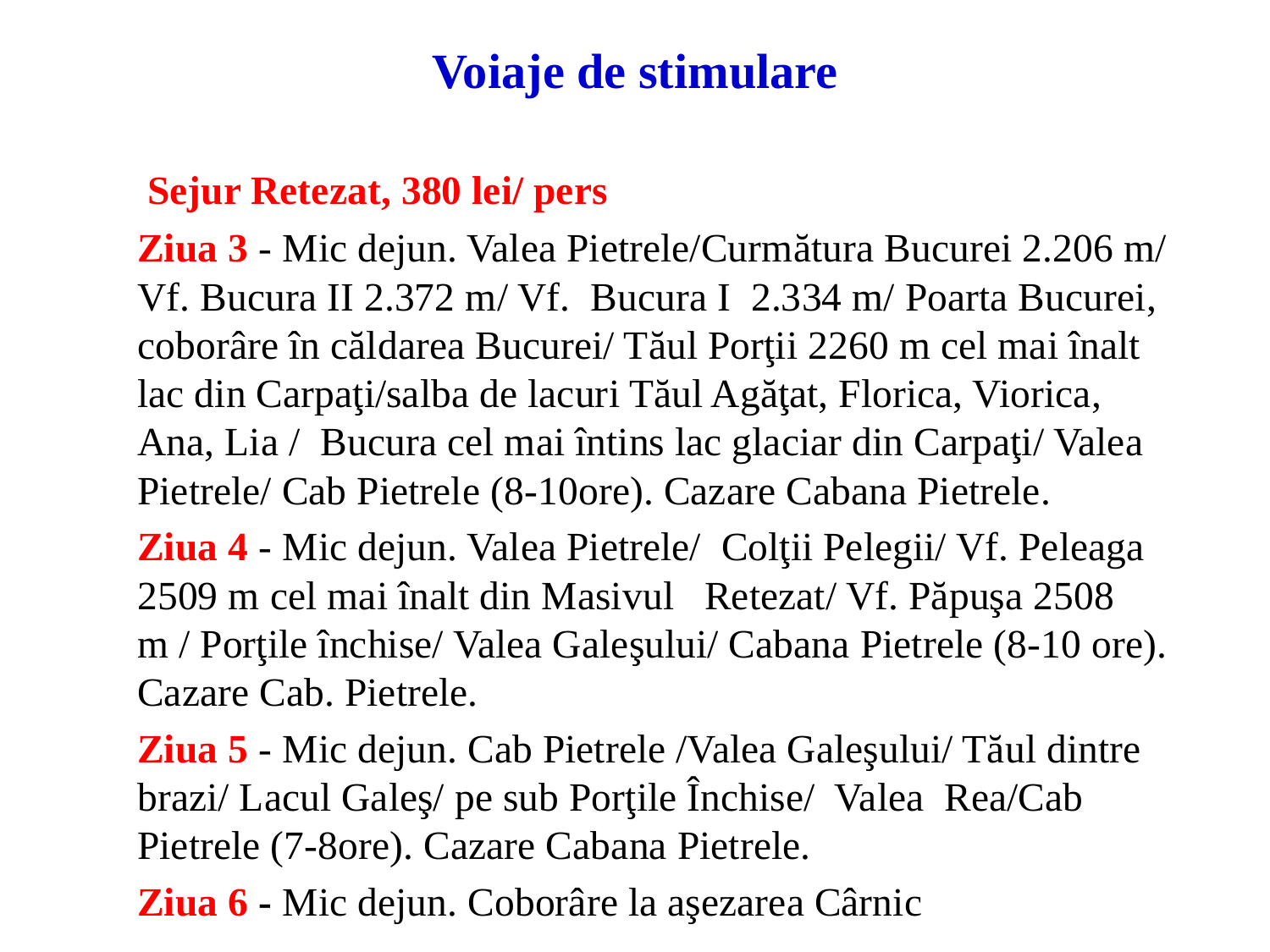

# Voiaje de stimulare
 		 Sejur Retezat, 380 lei/ pers
		Ziua 3 - Mic dejun. Valea Pietrele/Curmătura Bucurei 2.206 m/ Vf. Bucura II 2.372 m/ Vf.  Bucura I  2.334 m/ Poarta Bucurei, coborâre în căldarea Bucurei/ Tăul Porţii 2260 m cel mai înalt lac din Carpaţi/salba de lacuri Tăul Agăţat, Florica, Viorica, Ana, Lia /  Bucura cel mai întins lac glaciar din Carpaţi/ Valea Pietrele/ Cab Pietrele (8-10ore). Cazare Cabana Pietrele.
 		Ziua 4 - Mic dejun. Valea Pietrele/  Colţii Pelegii/ Vf. Peleaga 2509 m cel mai înalt din Masivul   Retezat/ Vf. Păpuşa 2508 m / Porţile închise/ Valea Galeşului/ Cabana Pietrele (8-10 ore). Cazare Cab. Pietrele.
 		Ziua 5 - Mic dejun. Cab Pietrele /Valea Galeşului/ Tăul dintre brazi/ Lacul Galeş/ pe sub Porţile Închise/  Valea  Rea/Cab Pietrele (7-8ore). Cazare Cabana Pietrele.
 		Ziua 6 - Mic dejun. Coborâre la aşezarea Cârnic